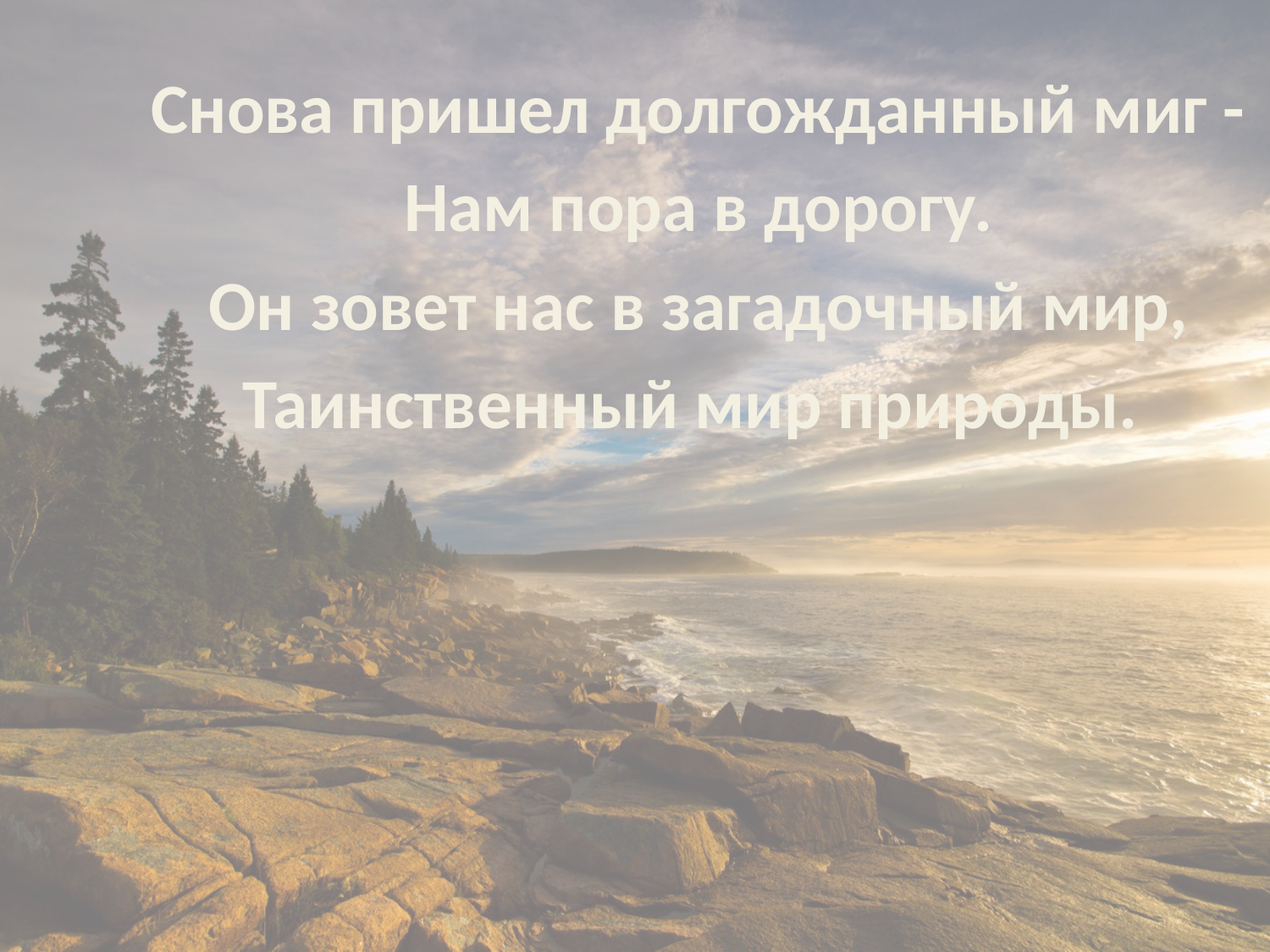

Снова пришел долгожданный миг -
Нам пора в дорогу.
Он зовет нас в загадочный мир,
Таинственный мир природы.